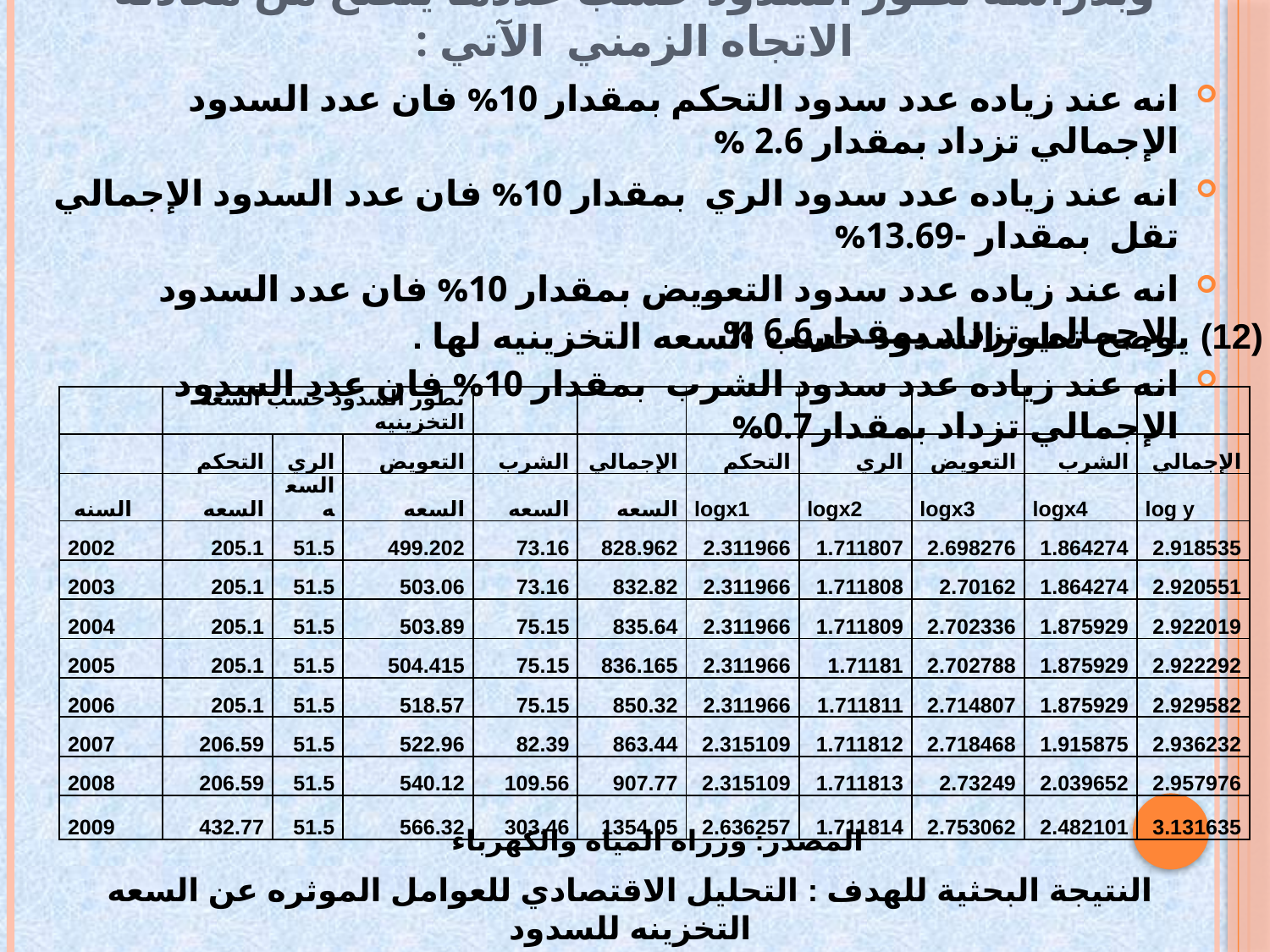

# وبدراسة تطور السدود حسب عددها يتضح من معادله الاتجاه الزمني  الآتي :
انه عند زياده عدد سدود التحكم بمقدار 10% فان عدد السدود الإجمالي تزداد بمقدار 2.6 %
انه عند زياده عدد سدود الري  بمقدار 10% فان عدد السدود الإجمالي تقل  بمقدار -13.69%
انه عند زياده عدد سدود التعويض بمقدار 10% فان عدد السدود الإجمالي تزداد بمقدار6.6 %
انه عند زياده عدد سدود الشرب  بمقدار 10% فان عدد السدود الإجمالي تزداد بمقدار0.7%
جدول (12) يوضح تطورالسدود حسب السعه التخزينيه لها .
|  | تطور السدود حسب السعه التخزينيه |  |  |  |  |  |  |  |  |  |
| --- | --- | --- | --- | --- | --- | --- | --- | --- | --- | --- |
|  | التحكم | الري | التعويض | الشرب | الإجمالي | التحكم | الري | التعويض | الشرب | الإجمالي |
| السنه | السعه | السعه | السعه | السعه | السعه | logx1 | logx2 | logx3 | logx4 | log y |
| 2002 | 205.1 | 51.5 | 499.202 | 73.16 | 828.962 | 2.311966 | 1.711807 | 2.698276 | 1.864274 | 2.918535 |
| 2003 | 205.1 | 51.5 | 503.06 | 73.16 | 832.82 | 2.311966 | 1.711808 | 2.70162 | 1.864274 | 2.920551 |
| 2004 | 205.1 | 51.5 | 503.89 | 75.15 | 835.64 | 2.311966 | 1.711809 | 2.702336 | 1.875929 | 2.922019 |
| 2005 | 205.1 | 51.5 | 504.415 | 75.15 | 836.165 | 2.311966 | 1.71181 | 2.702788 | 1.875929 | 2.922292 |
| 2006 | 205.1 | 51.5 | 518.57 | 75.15 | 850.32 | 2.311966 | 1.711811 | 2.714807 | 1.875929 | 2.929582 |
| 2007 | 206.59 | 51.5 | 522.96 | 82.39 | 863.44 | 2.315109 | 1.711812 | 2.718468 | 1.915875 | 2.936232 |
| 2008 | 206.59 | 51.5 | 540.12 | 109.56 | 907.77 | 2.315109 | 1.711813 | 2.73249 | 2.039652 | 2.957976 |
| 2009 | 432.77 | 51.5 | 566.32 | 303.46 | 1354.05 | 2.636257 | 1.711814 | 2.753062 | 2.482101 | 3.131635 |
المصدر: وزراه المياه والكهرباء
النتيجة البحثية للهدف : التحليل الاقتصادي للعوامل الموثره عن السعه التخزينه للسدود